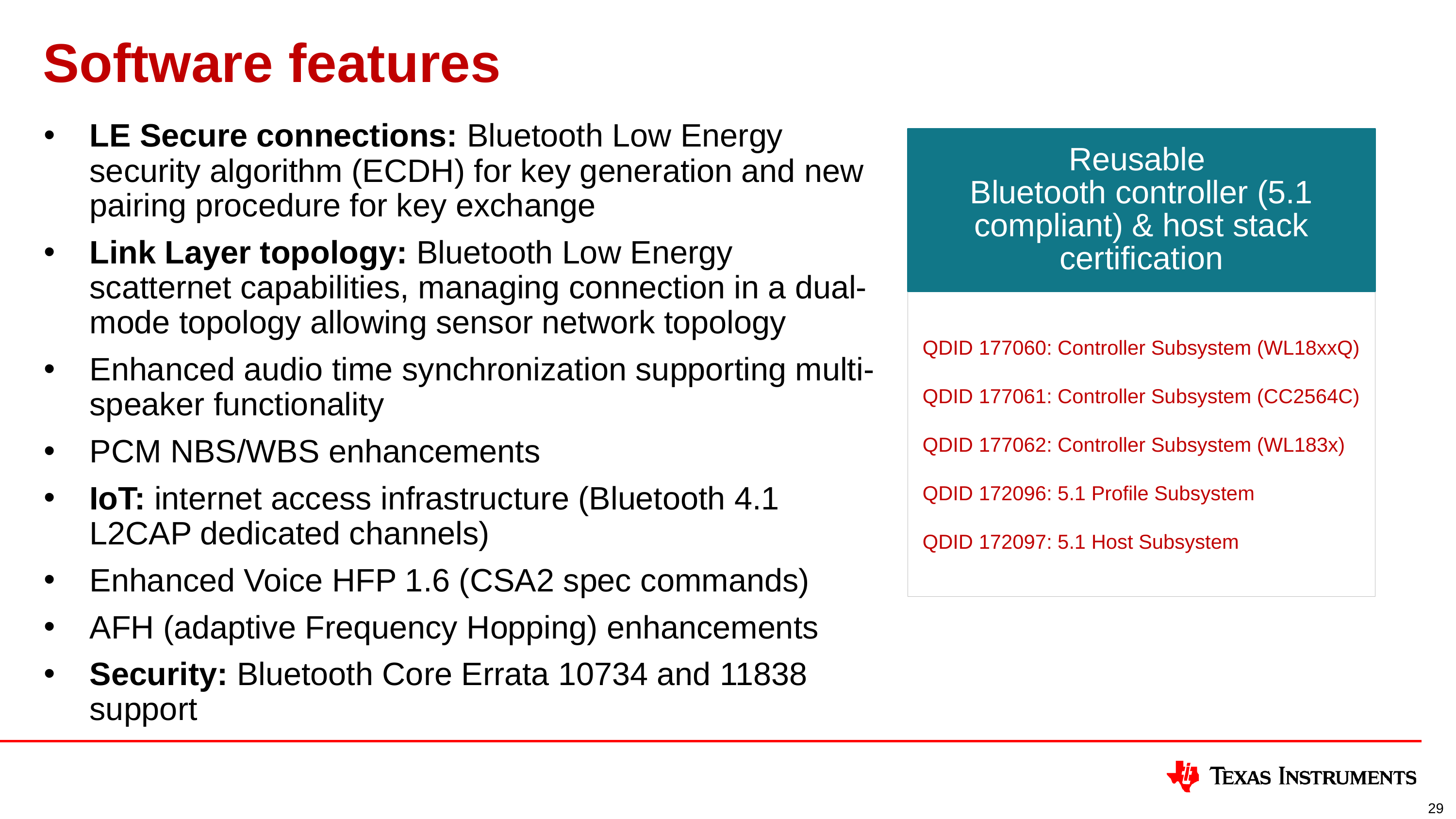

# Software features
LE Secure connections: Bluetooth Low Energy security algorithm (ECDH) for key generation and new pairing procedure for key exchange
Link Layer topology: Bluetooth Low Energy scatternet capabilities, managing connection in a dual-mode topology allowing sensor network topology
Enhanced audio time synchronization supporting multi-speaker functionality
PCM NBS/WBS enhancements
IoT: internet access infrastructure (Bluetooth 4.1 L2CAP dedicated channels)
Enhanced Voice HFP 1.6 (CSA2 spec commands)
AFH (adaptive Frequency Hopping) enhancements
Security: Bluetooth Core Errata 10734 and 11838 support
Reusable
Bluetooth controller (5.1 compliant) & host stack certification
QDID 177060: Controller Subsystem (WL18xxQ)

QDID 177061: Controller Subsystem (CC2564C)

QDID 177062: Controller Subsystem (WL183x)

QDID 172096: 5.1 Profile Subsystem

QDID 172097: 5.1 Host Subsystem
29